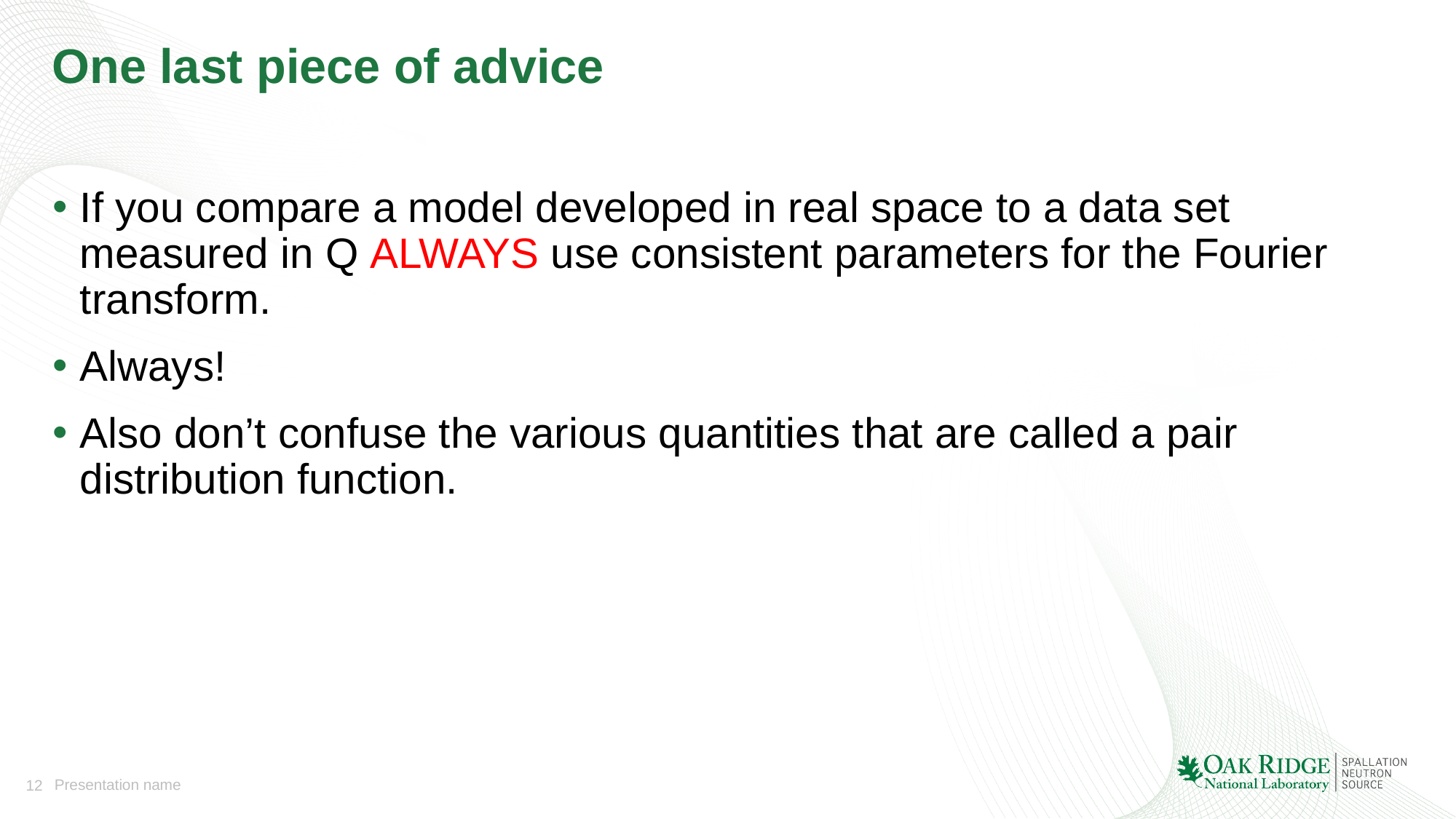

# One last piece of advice
If you compare a model developed in real space to a data set measured in Q ALWAYS use consistent parameters for the Fourier transform.
Always!
Also don’t confuse the various quantities that are called a pair distribution function.